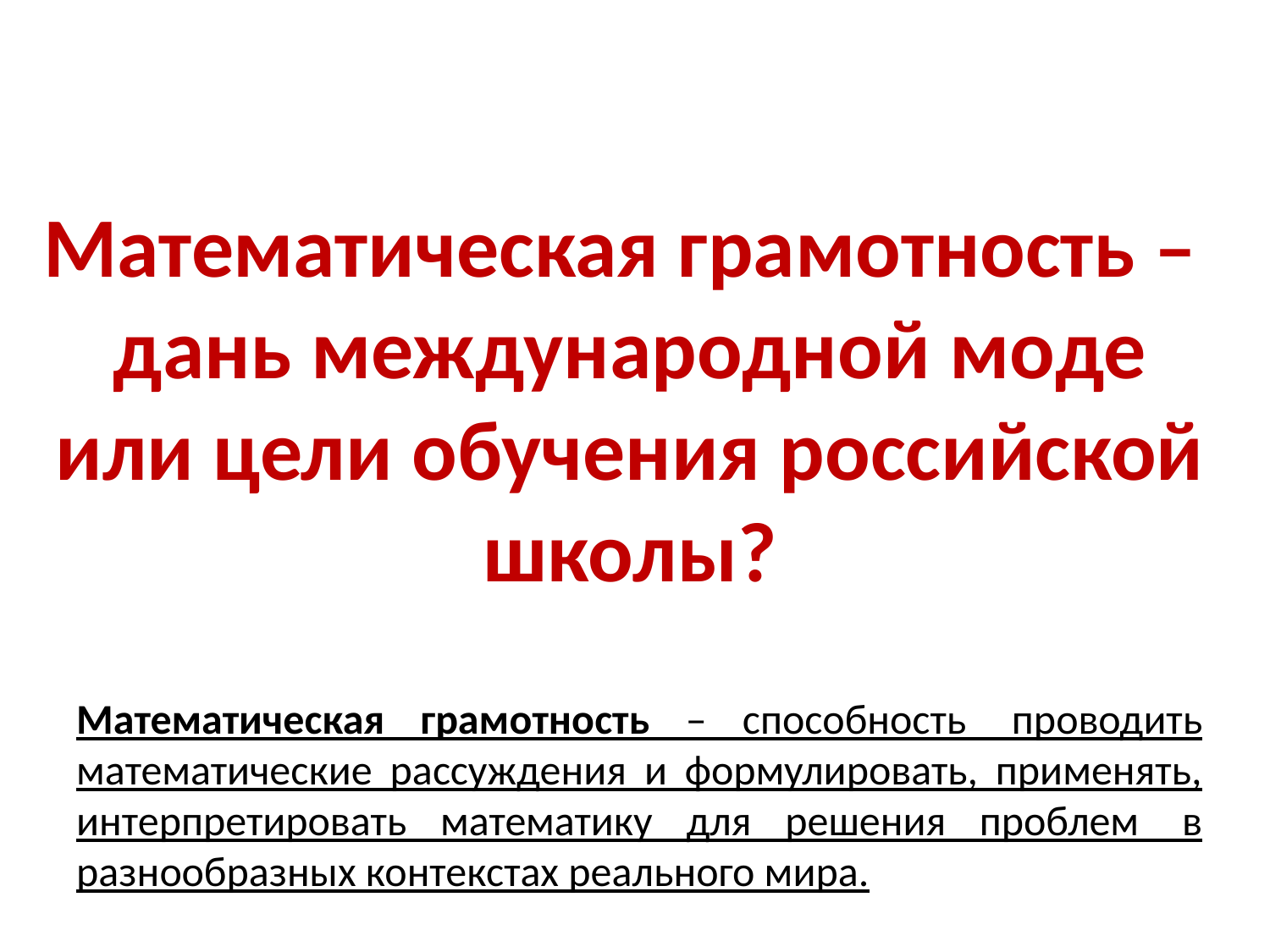

Математическая грамотность –
дань международной моде или цели обучения российской школы?
Математическая грамотность – способность  проводить математические рассуждения и формулировать, применять, интерпретировать математику для решения проблем  в разнообразных контекстах реального мира.